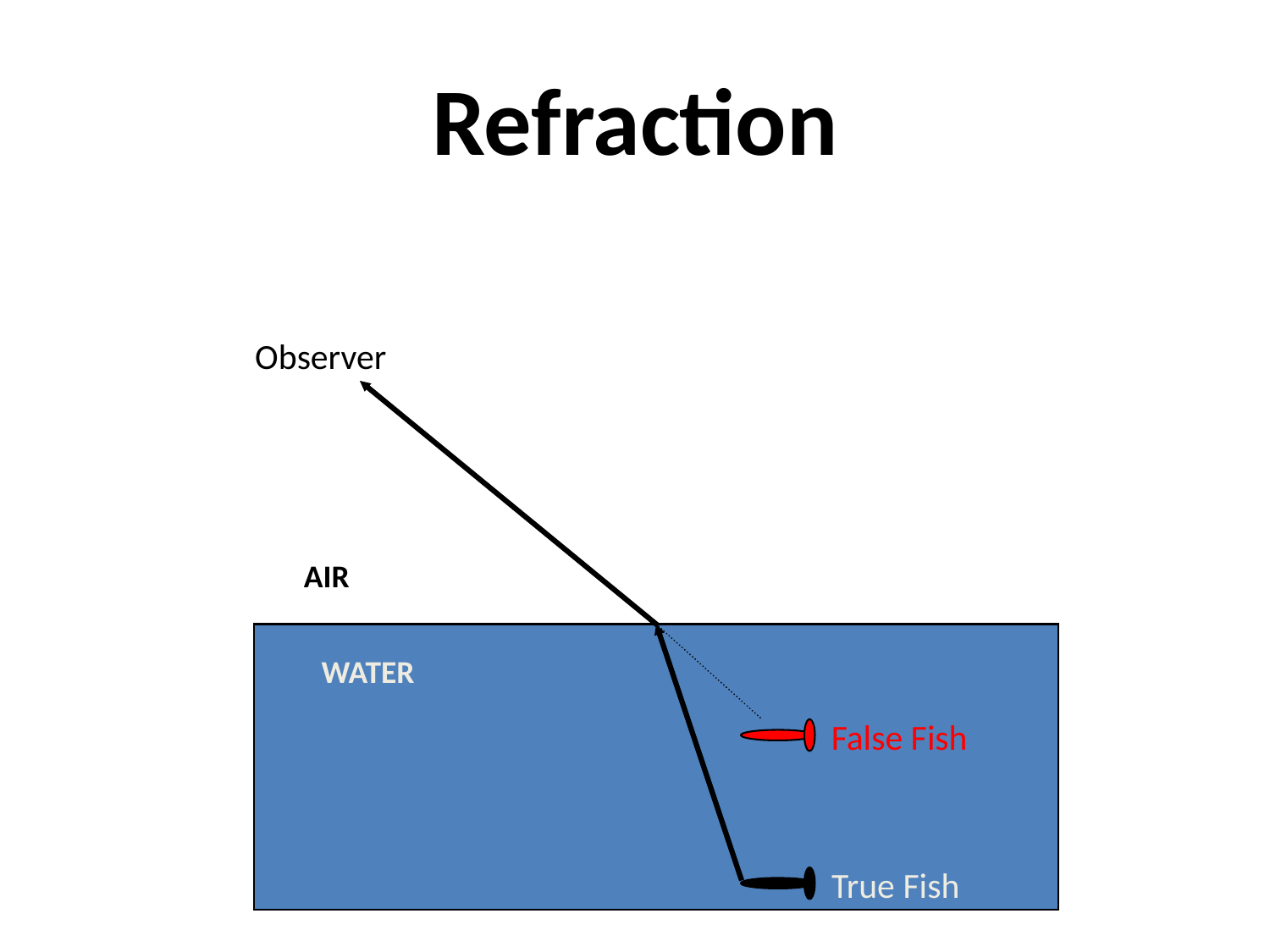

# Refraction
Observer

AIR

WATER
False Fish

True Fish